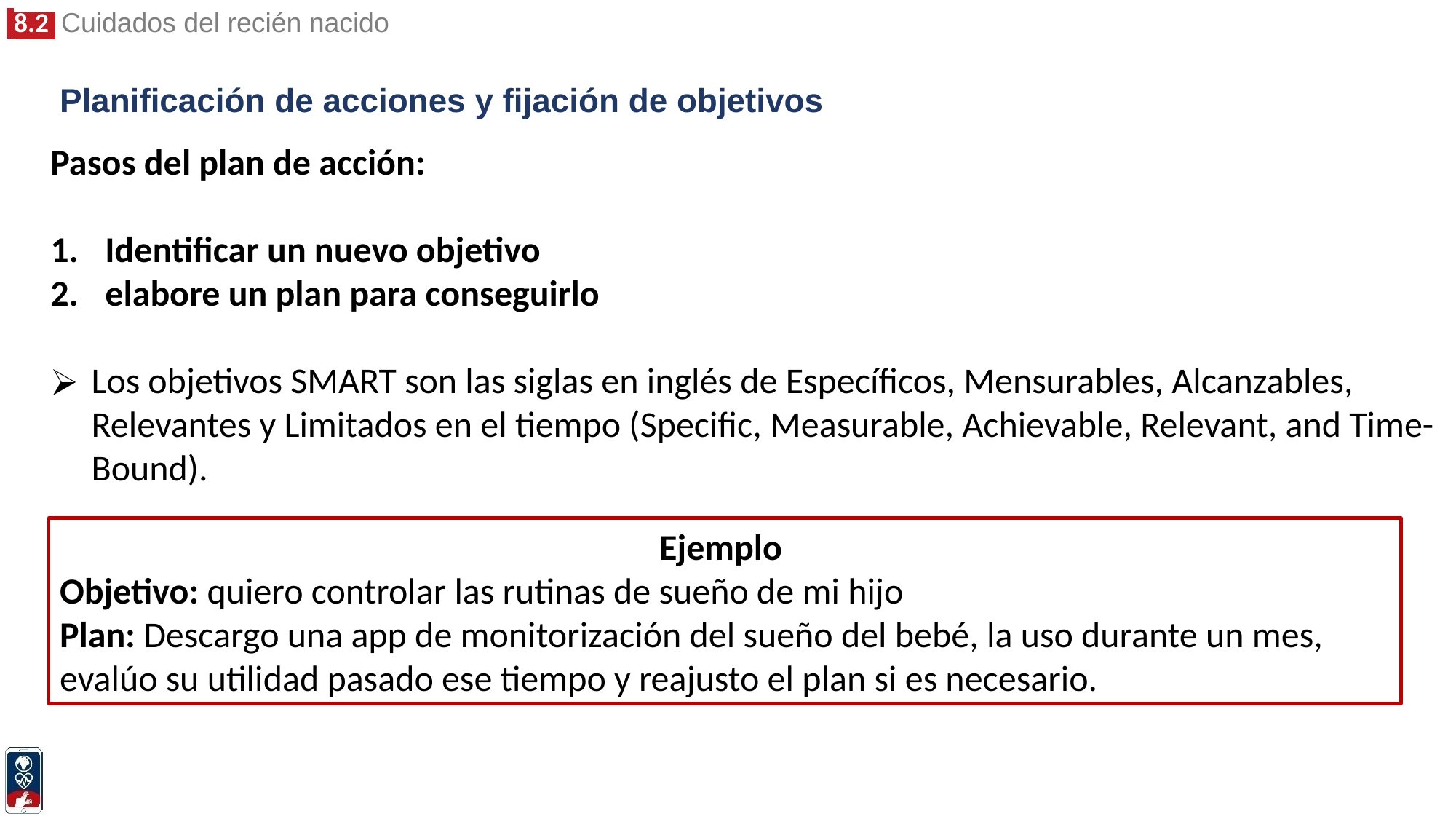

# Planificación de acciones y fijación de objetivos
Pasos del plan de acción:

Identificar un nuevo objetivo
elabore un plan para conseguirlo

Los objetivos SMART son las siglas en inglés de Específicos, Mensurables, Alcanzables, Relevantes y Limitados en el tiempo (Specific, Measurable, Achievable, Relevant, and Time-Bound).
Ejemplo
Objetivo: quiero controlar las rutinas de sueño de mi hijo
Plan: Descargo una app de monitorización del sueño del bebé, la uso durante un mes, evalúo su utilidad pasado ese tiempo y reajusto el plan si es necesario.